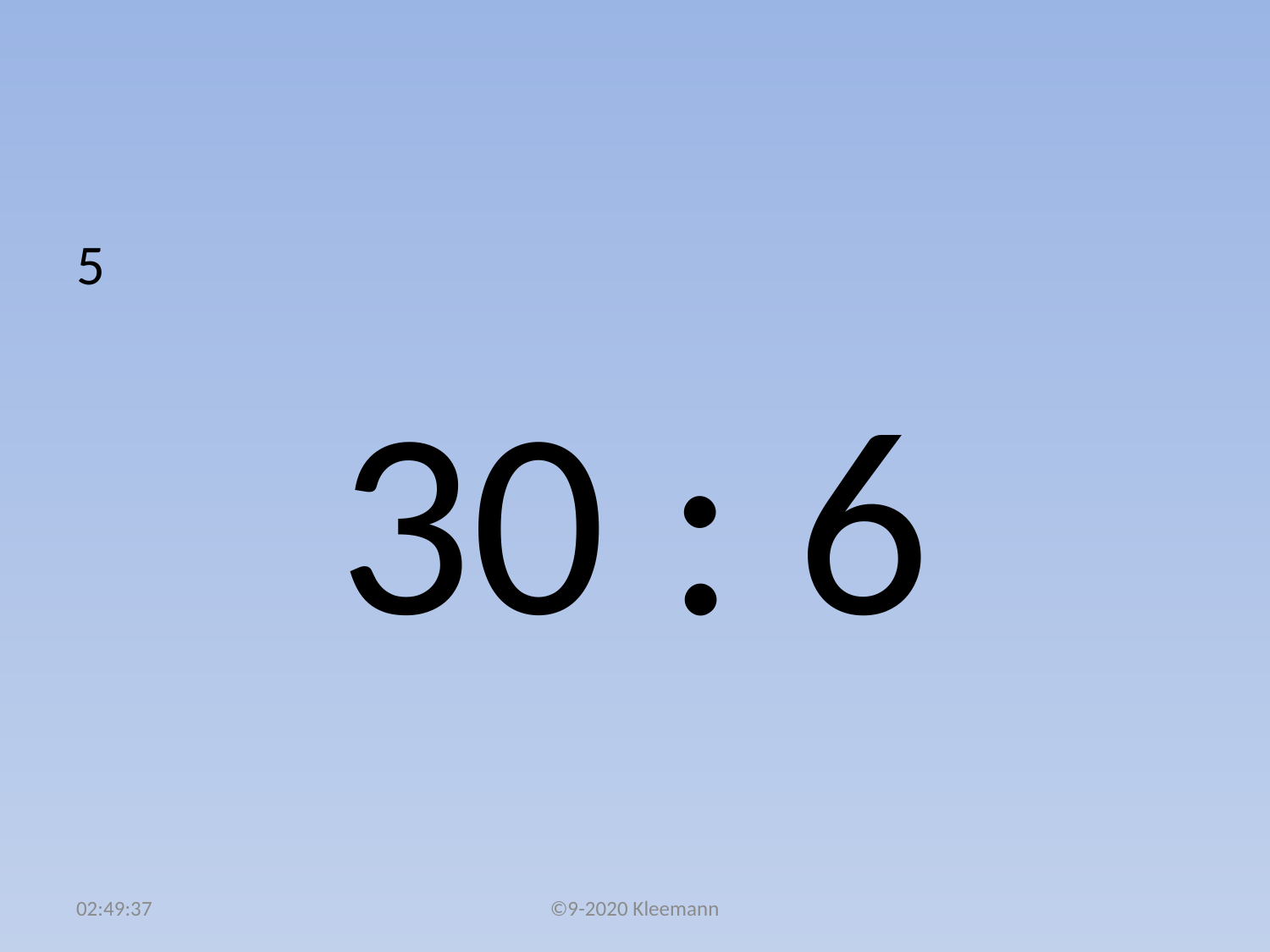

#
5
30 : 6
02:49:37
©9-2020 Kleemann